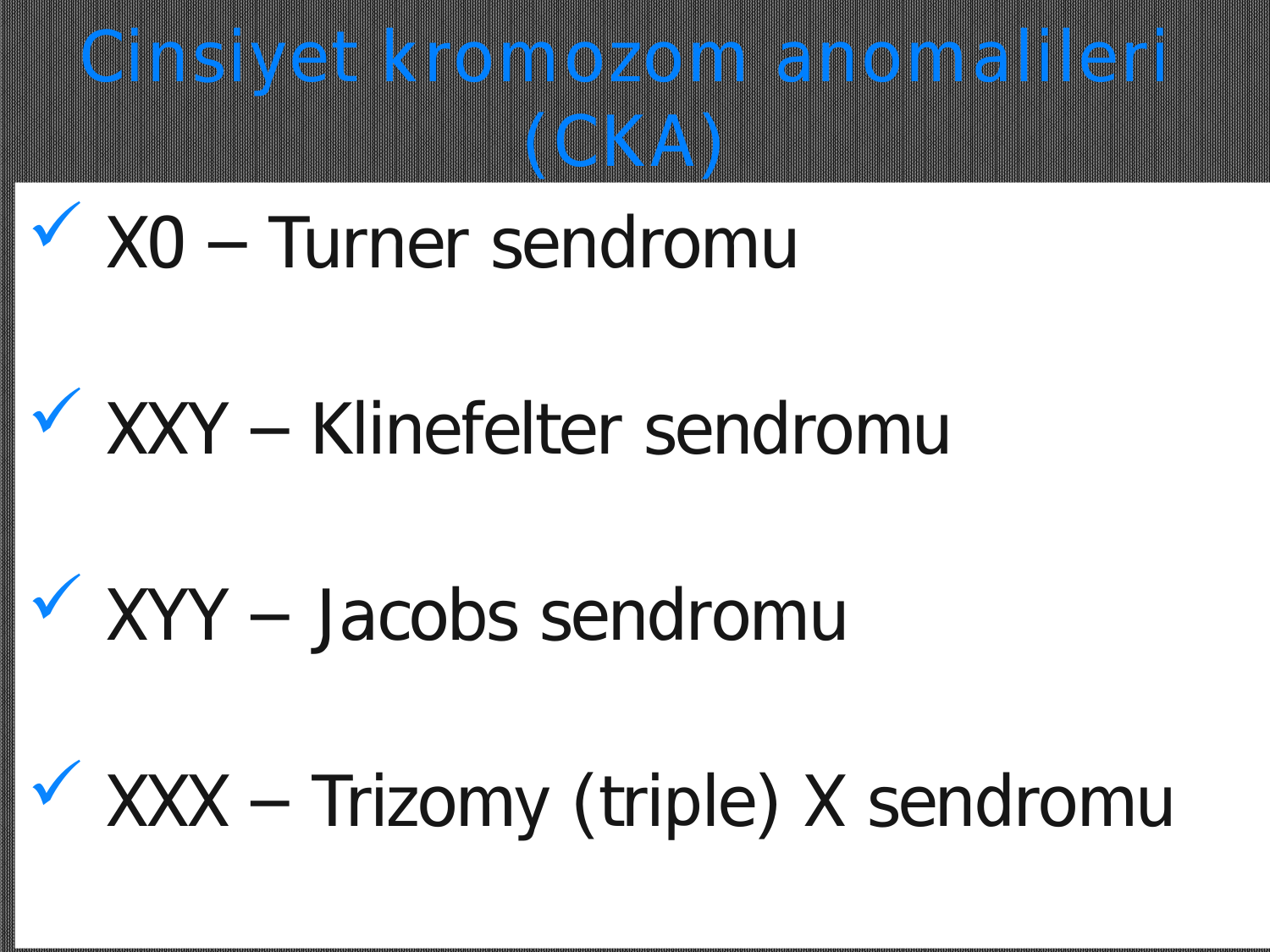

# Cinsiyet kromozom anomalileri (CKA)
X0 – Turner sendromu

XXY – Klinefelter sendromu

XYY – Jacobs sendromu

XXX – Trizomy (triple) X sendromu